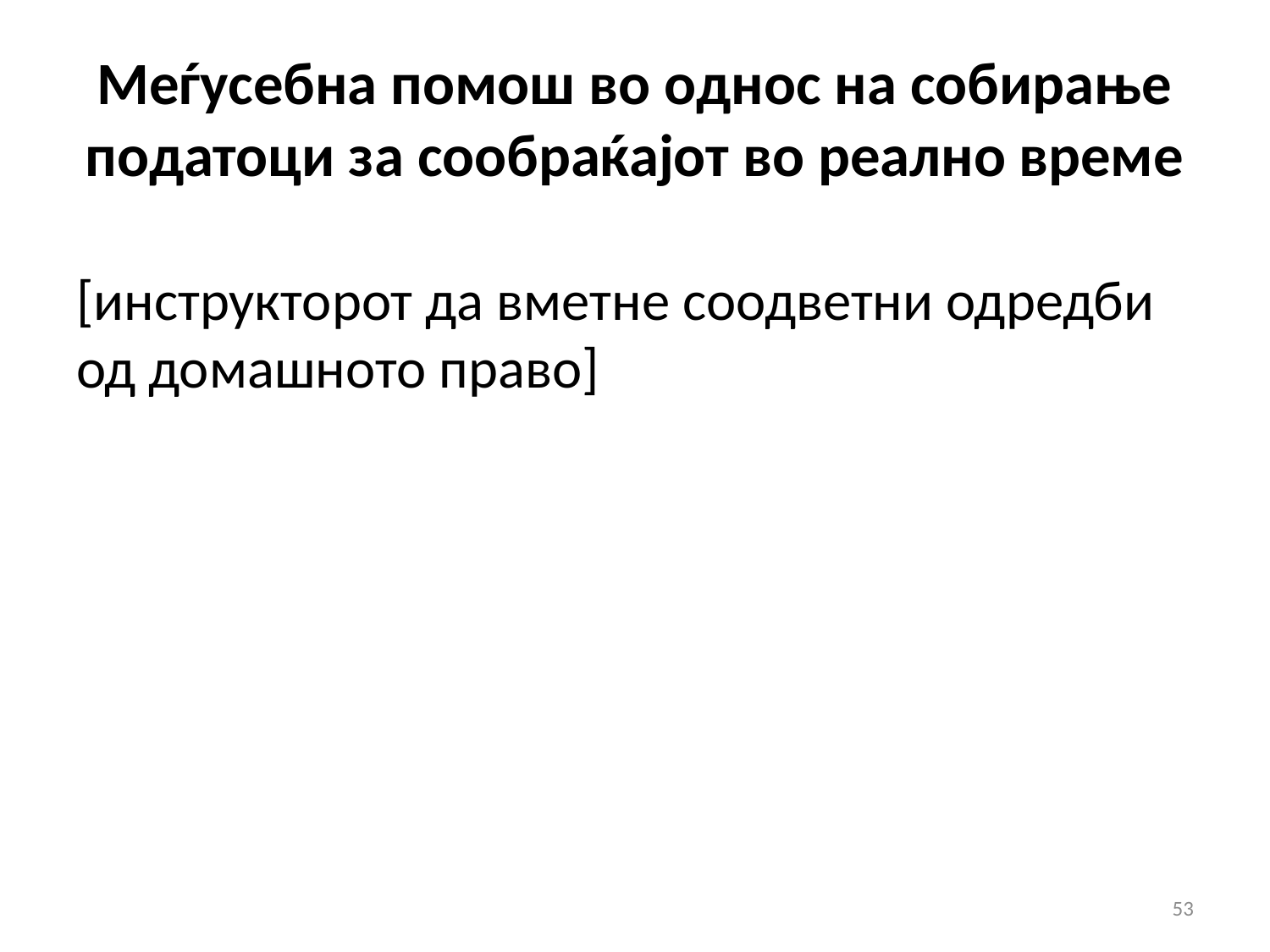

# Меѓусебна помош во однос на собирање податоци за сообраќајот во реално време
[инструкторот да вметне соодветни одредби од домашното право]

53